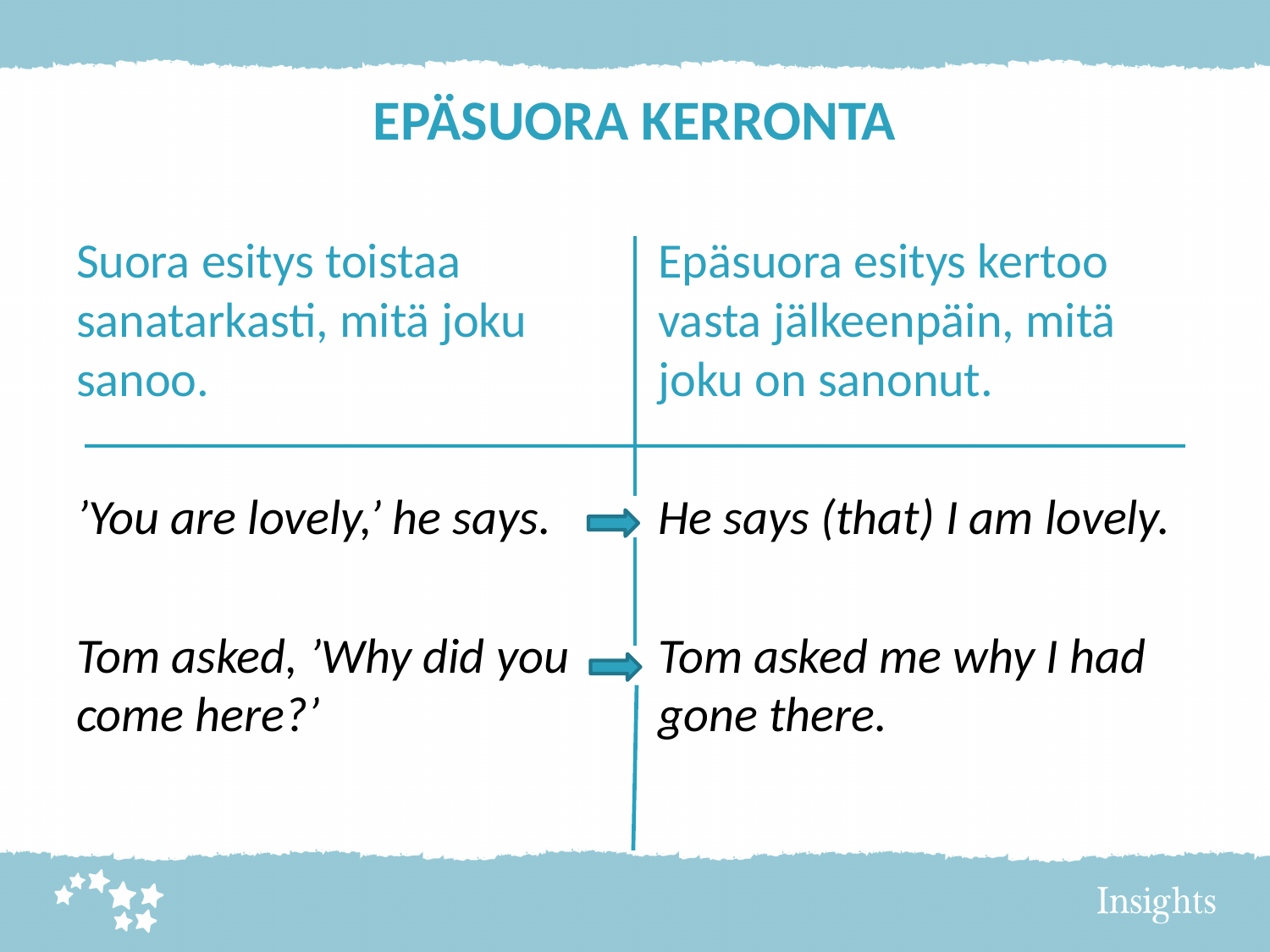

# EPÄSUORA KERRONTA
Suora esitys toistaa sanatarkasti, mitä joku sanoo.

’You are lovely,’ he says.

Tom asked, ’Why did you come here?’
Epäsuora esitys kertoo vasta jälkeenpäin, mitä joku on sanonut.

He says (that) I am lovely.

Tom asked me why I had gone there.